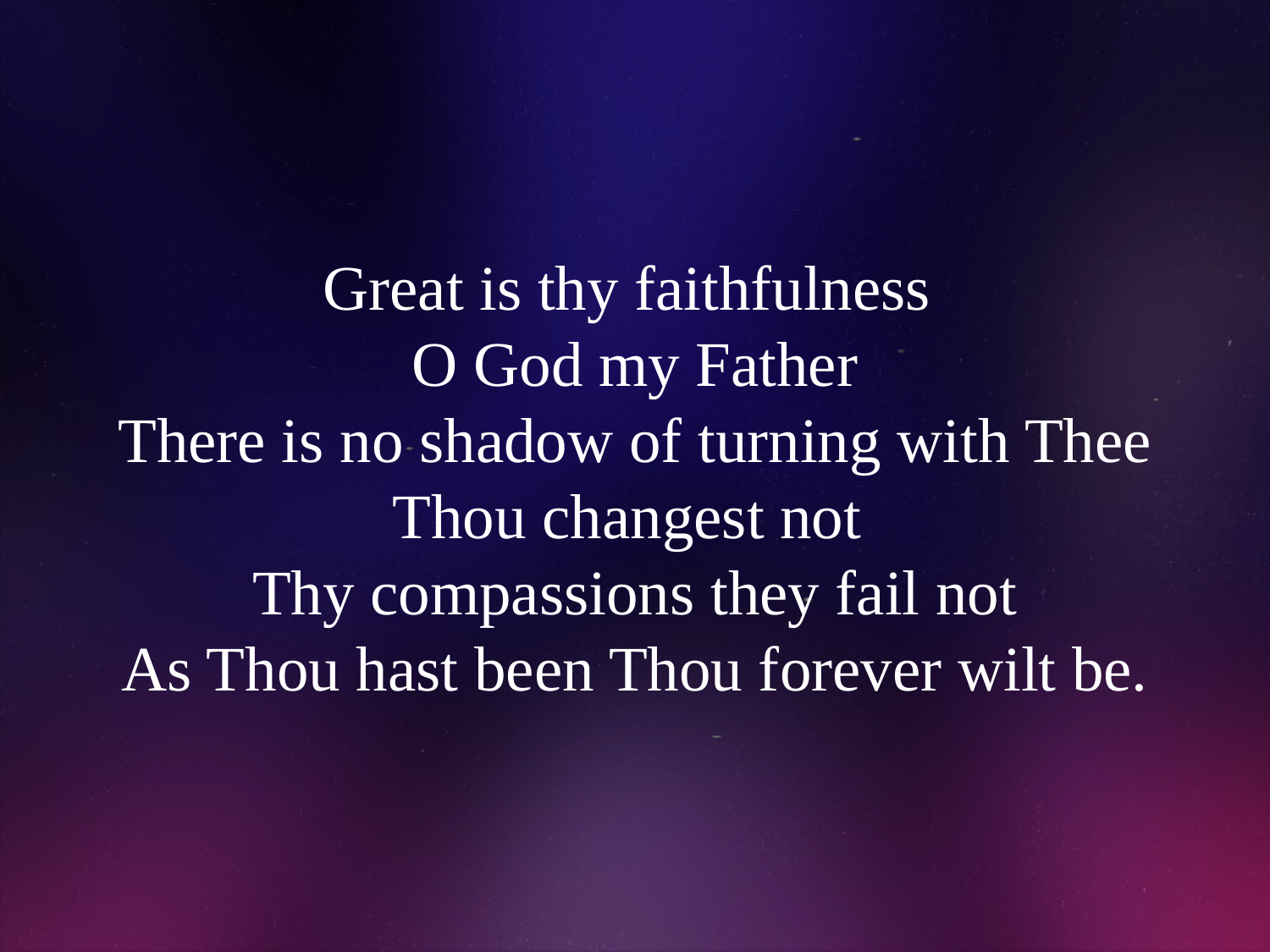

# Great is thy faithfulness O God my Father There is no shadow of turning with Thee Thou changest not Thy compassions they fail not As Thou hast been Thou forever wilt be.